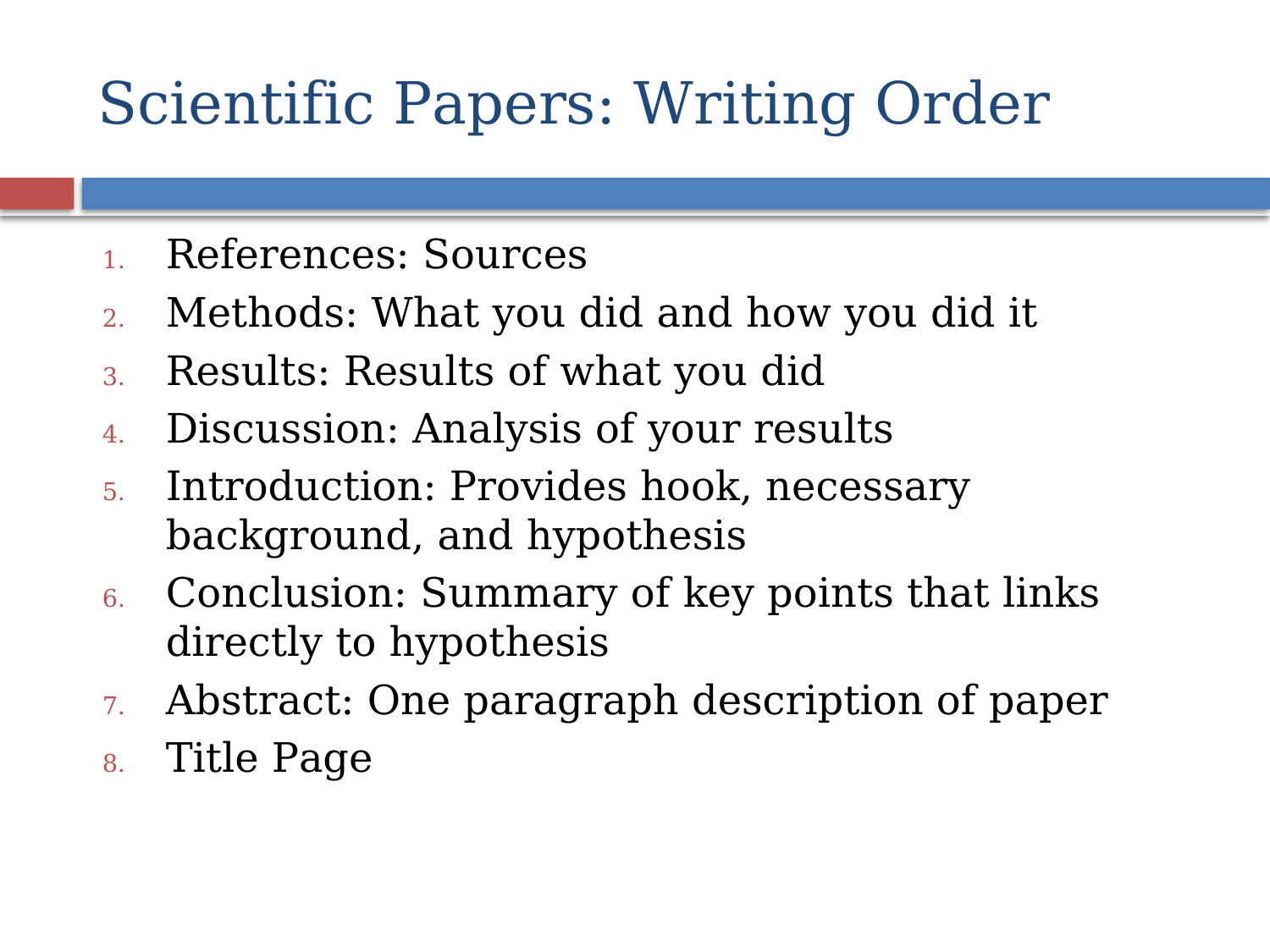

# Scientific Papers: Writing Order
References: Sources
Methods: What you did and how you did it
Results: Results of what you did
Discussion: Analysis of your results
Introduction: Provides hook, necessary background, and hypothesis
Conclusion: Summary of key points that links directly to hypothesis
Abstract: One paragraph description of paper
Title Page